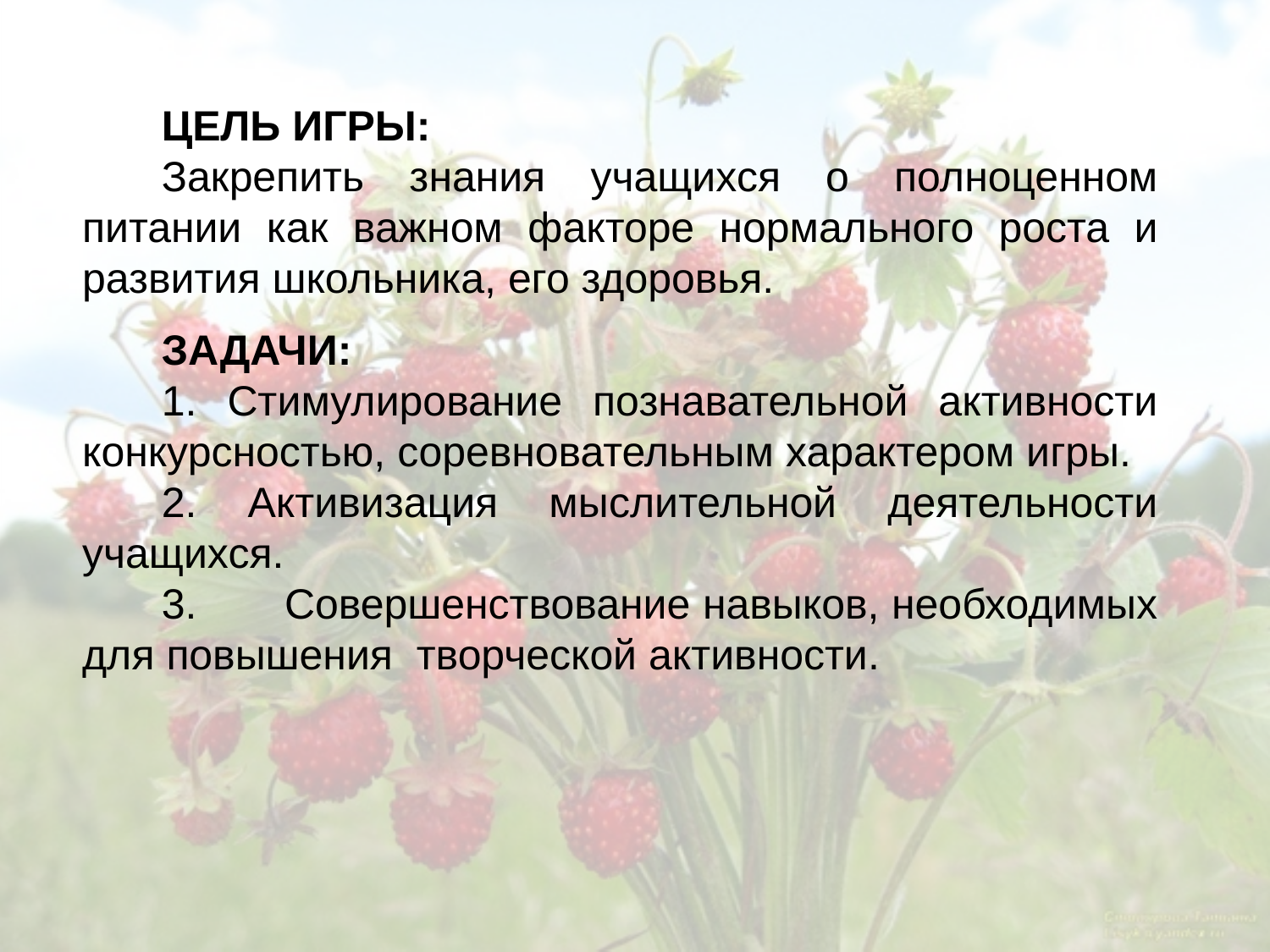

ЦЕЛЬ ИГРЫ:
Закрепить знания учащихся о полноценном питании как важном факторе нормального роста и развития школьника, его здоровья.

ЗАДАЧИ:
1. Стимулирование познавательной активности конкурсностью, соревновательным характером игры.
2. Активизация мыслительной деятельности учащихся.
3.       Совершенствование навыков, необходимых для повышения  творческой активности.